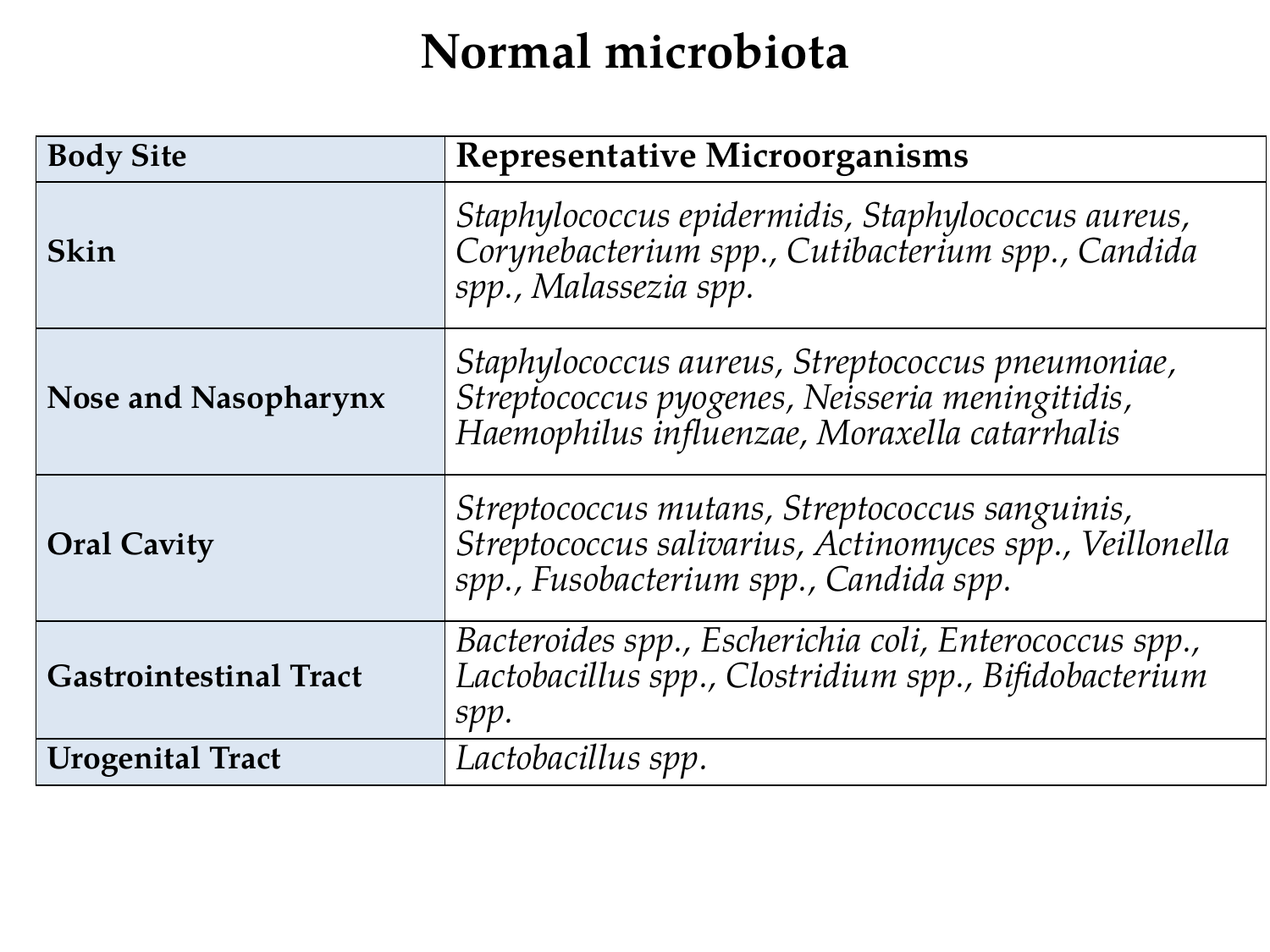

# Normal microbiota
| Body Site | Representative Microorganisms |
| --- | --- |
| Skin | Staphylococcus epidermidis, Staphylococcus aureus, Corynebacterium spp., Cutibacterium spp., Candida spp., Malassezia spp. |
| Nose and Nasopharynx | Staphylococcus aureus, Streptococcus pneumoniae, Streptococcus pyogenes, Neisseria meningitidis, Haemophilus influenzae, Moraxella catarrhalis |
| Oral Cavity | Streptococcus mutans, Streptococcus sanguinis, Streptococcus salivarius, Actinomyces spp., Veillonella spp., Fusobacterium spp., Candida spp. |
| Gastrointestinal Tract | Bacteroides spp., Escherichia coli, Enterococcus spp., Lactobacillus spp., Clostridium spp., Bifidobacterium spp. |
| Urogenital Tract | Lactobacillus spp. |